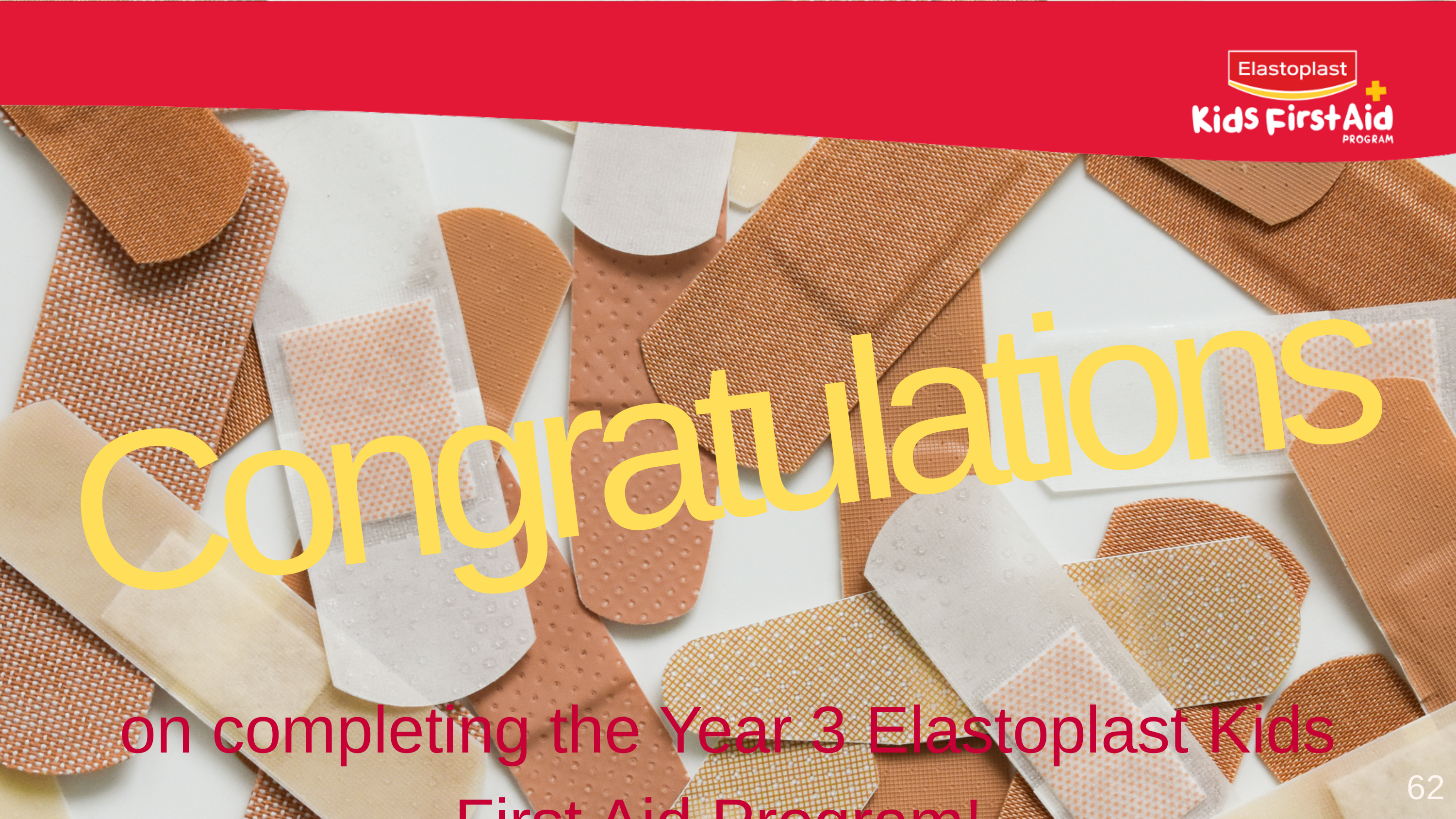

Congratulations
on completing the Year 3 Elastoplast Kids First Aid Program!
62